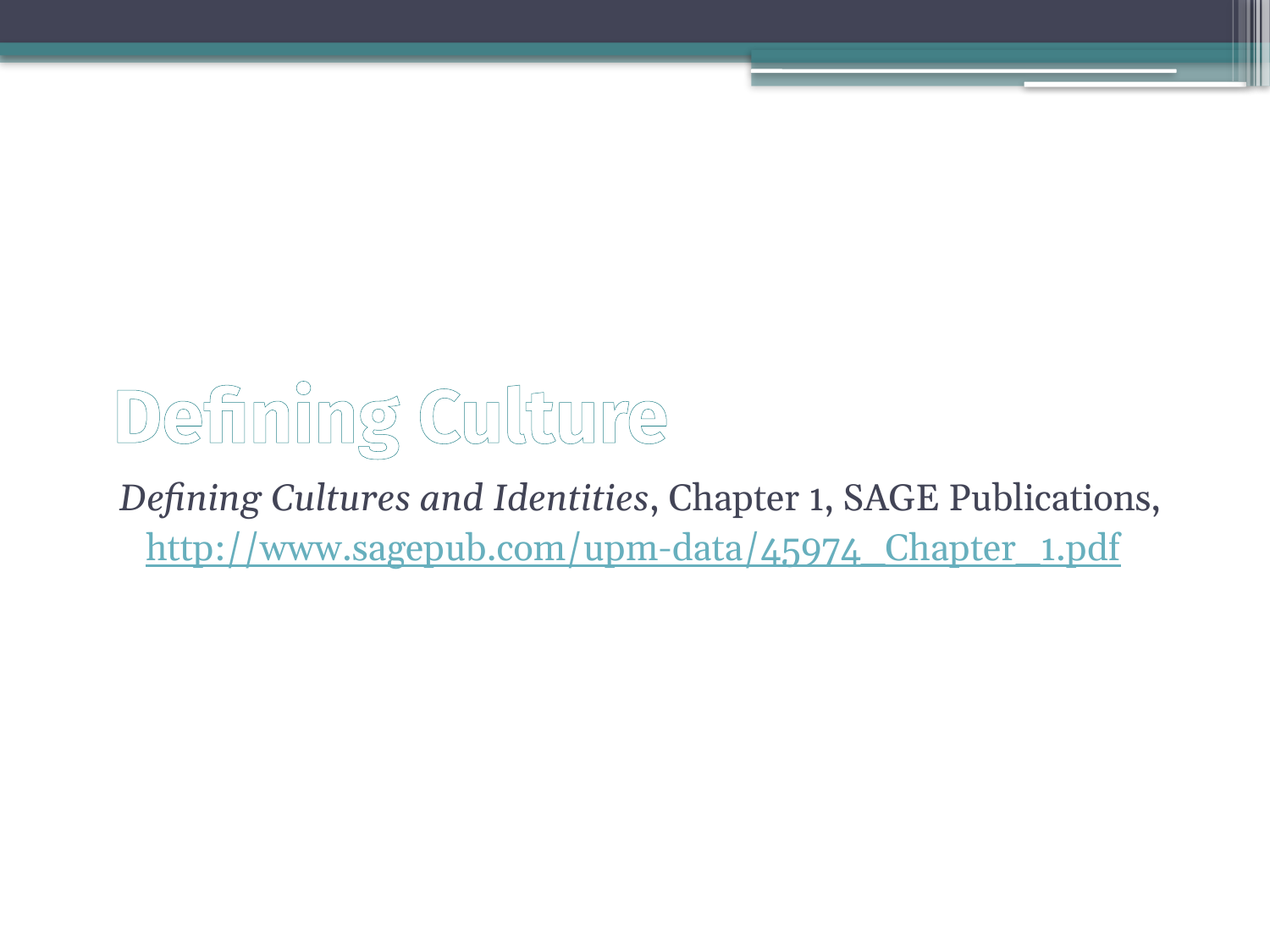

# Defining Culture
Defining Cultures and Identities, Chapter 1, SAGE Publications,
   http://www.sagepub.com/upm-data/45974_Chapter_1.pdf